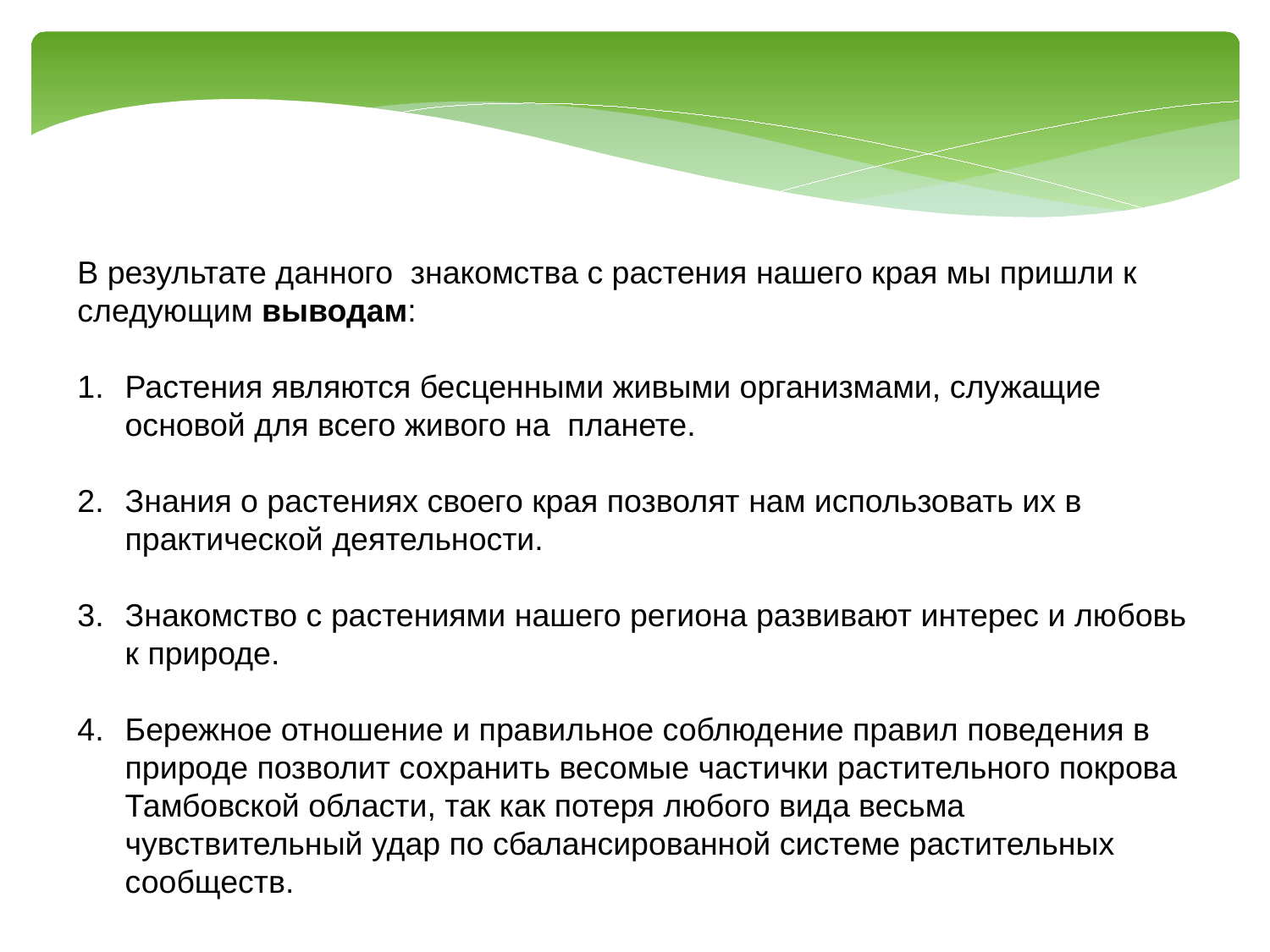

В результате данного  знакомства с растения нашего края мы пришли к следующим выводам:

Растения являются бесценными живыми организмами, служащие основой для всего живого на  планете.

Знания о растениях своего края позволят нам использовать их в практической деятельности.

Знакомство с растениями нашего региона развивают интерес и любовь к природе.

Бережное отношение и правильное соблюдение правил поведения в природе позволит сохранить весомые частички растительного покрова Тамбовской области, так как потеря любого вида весьма чувствительный удар по сбалансированной системе растительных сообществ.